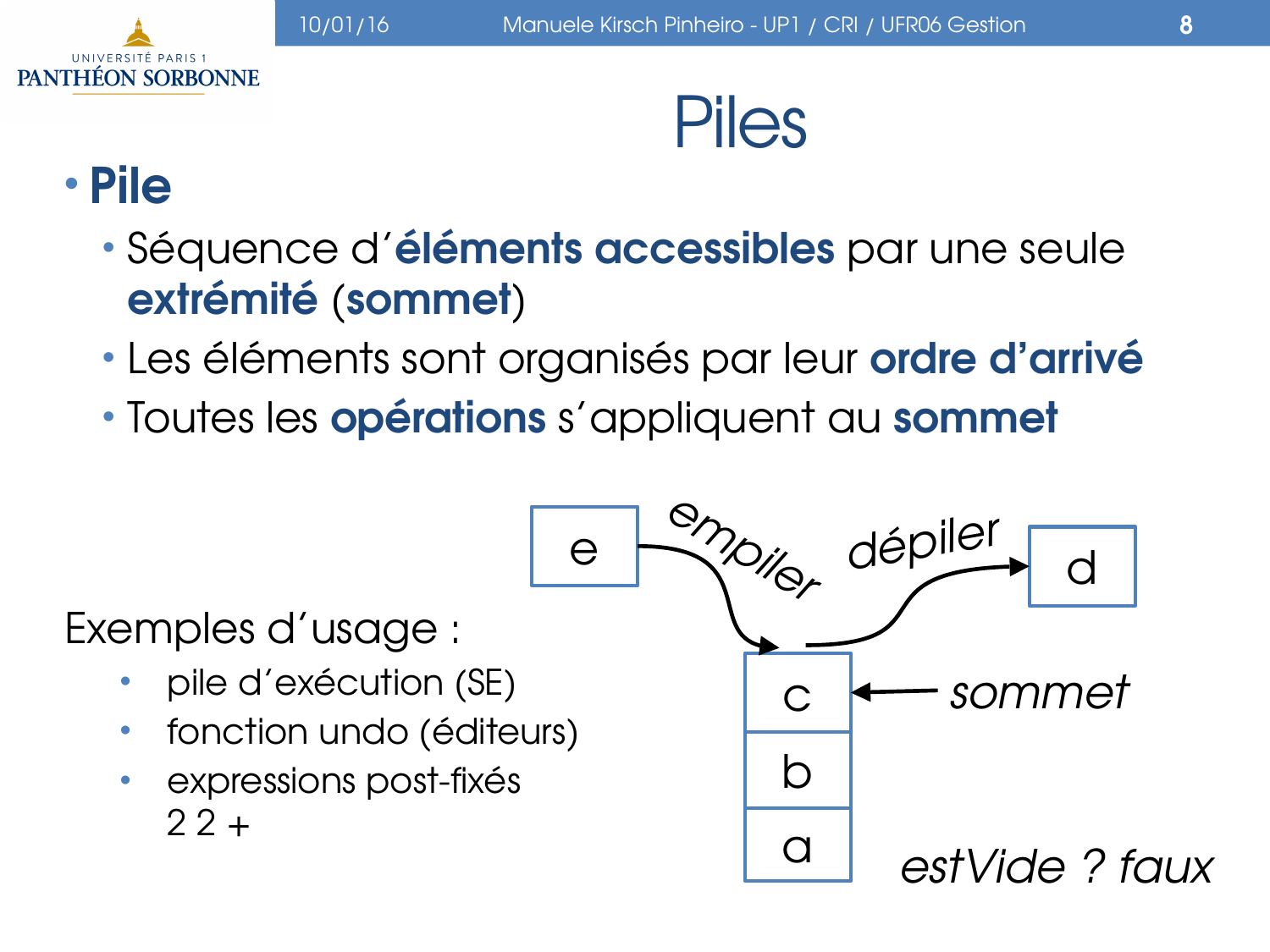

10/01/16
Manuele Kirsch Pinheiro - UP1 / CRI / UFR06 Gestion
8
# Piles
Pile
Séquence d’éléments accessibles par une seule extrémité (sommet)
Les éléments sont organisés par leur ordre d’arrivé
Toutes les opérations s’appliquent au sommet

Exemples d’usage :
pile d’exécution (SE)
fonction undo (éditeurs)
expressions post-fixés
2 2 +
dépiler
e
empiler
d
c
b
a
sommet
estVide ? faux